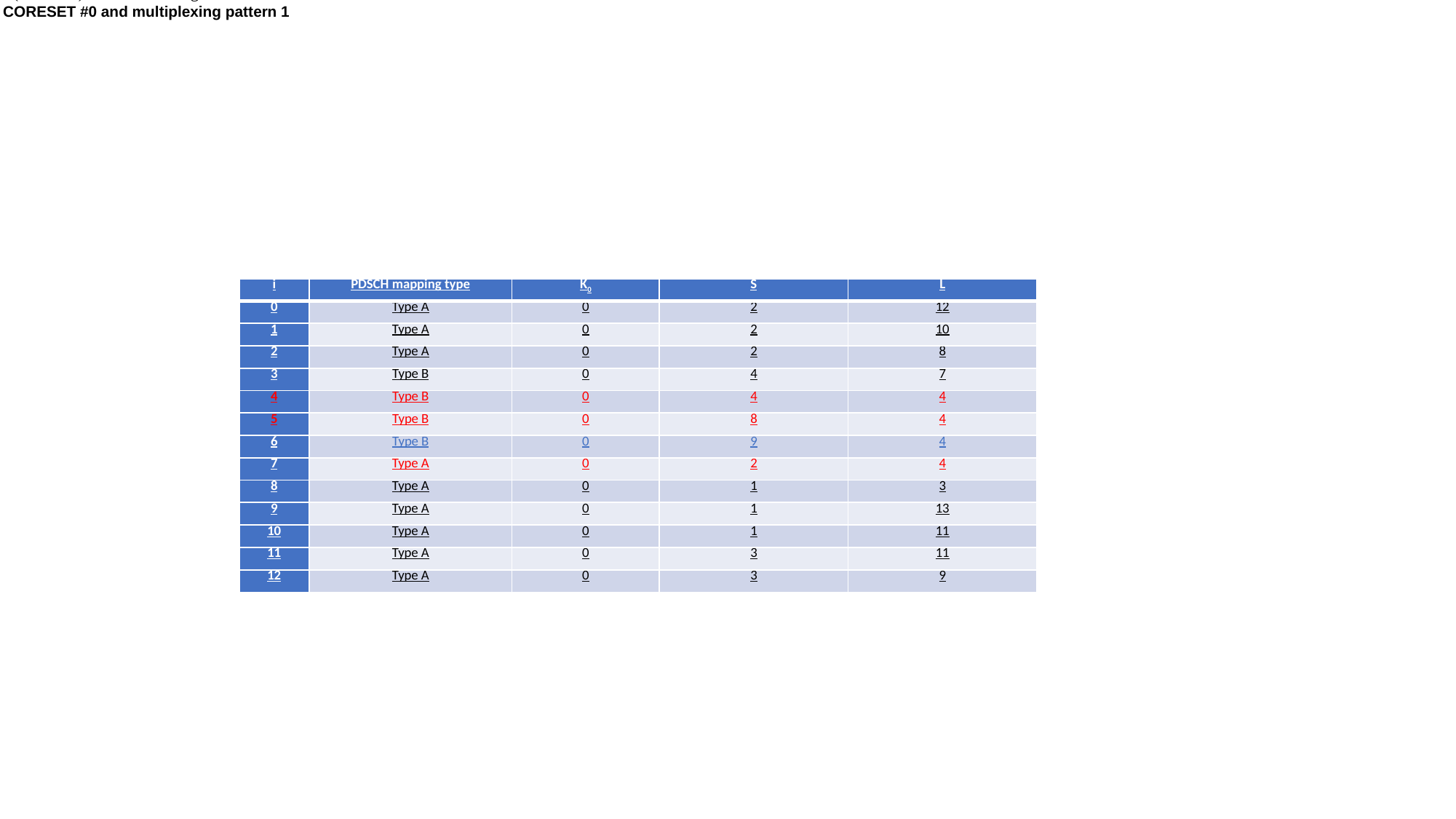

Figure 2: RMSI candidate positions in 2.5ms(DDDDU)+2.5ms(DDDUU) semi-static assignment
Table 1: Resource allocation for PDSCH scheduled using CORESET #0 and multiplexing pattern 1

#
| i | PDSCH mapping type | K0 | S | L |
| --- | --- | --- | --- | --- |
| 0 | Type A | 0 | 2 | 12 |
| 1 | Type A | 0 | 2 | 10 |
| 2 | Type A | 0 | 2 | 8 |
| 3 | Type B | 0 | 4 | 7 |
| 4 | Type B | 0 | 4 | 4 |
| 5 | Type B | 0 | 8 | 4 |
| 6 | Type B | 0 | 9 | 4 |
| 7 | Type A | 0 | 2 | 4 |
| 8 | Type A | 0 | 1 | 3 |
| 9 | Type A | 0 | 1 | 13 |
| 10 | Type A | 0 | 1 | 11 |
| 11 | Type A | 0 | 3 | 11 |
| 12 | Type A | 0 | 3 | 9 |